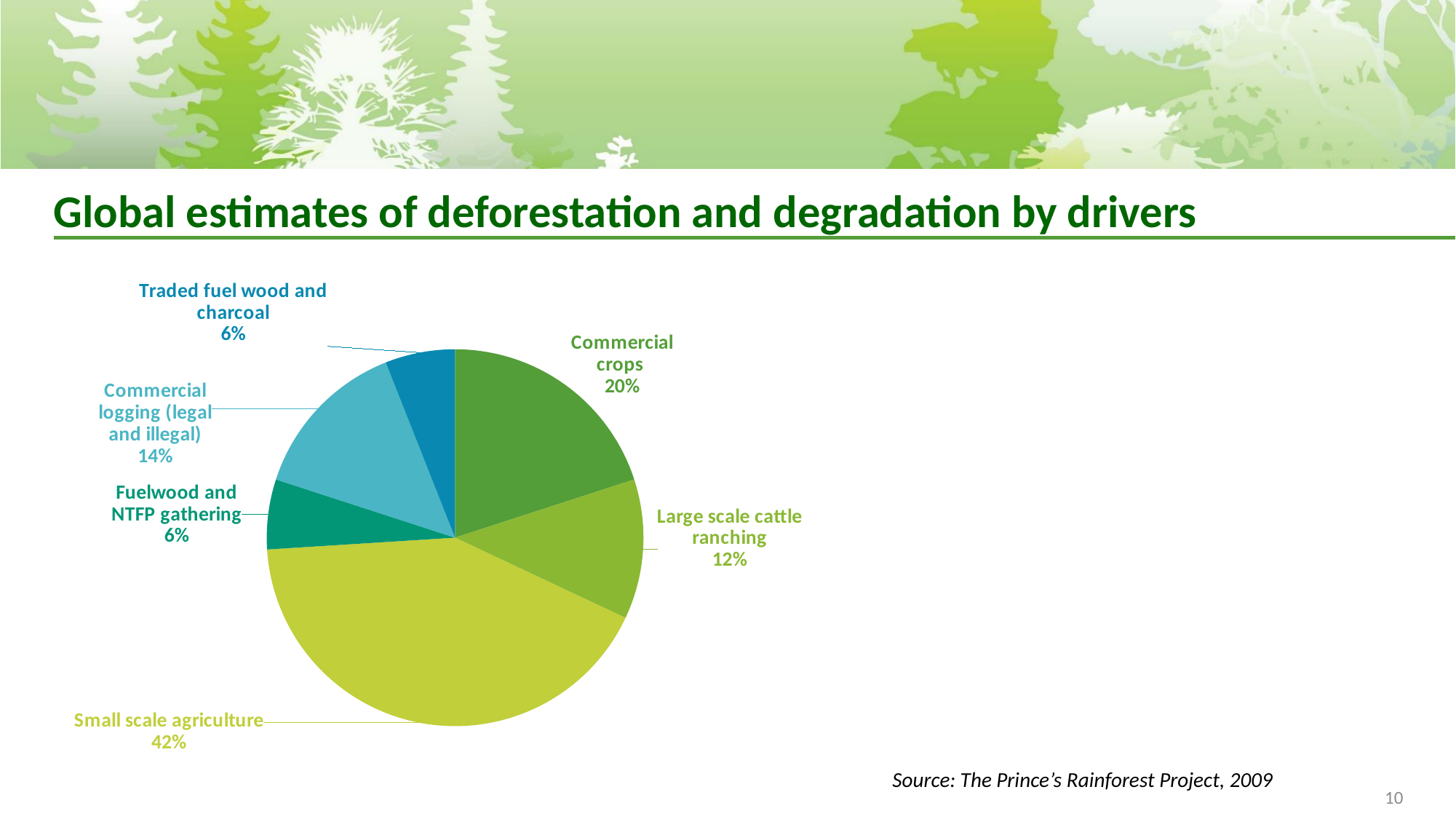

# Global estimates of deforestation and degradation by drivers

### Chart

| Category |  |
|---|---|
| Commercial crops  | 0.2 |
| Large scale cattle ranching | 0.12000000000000002 |
| Small scale agriculture | 0.4200000000000003 |
| Fuelwood and NTFP gathering | 0.06000000000000029 |
| Commercial logging (legal and illegal) | 0.14 |
| Traded fuel wood and charcoal | 0.06000000000000029 |
Source: The Prince’s Rainforest Project, 2009

10